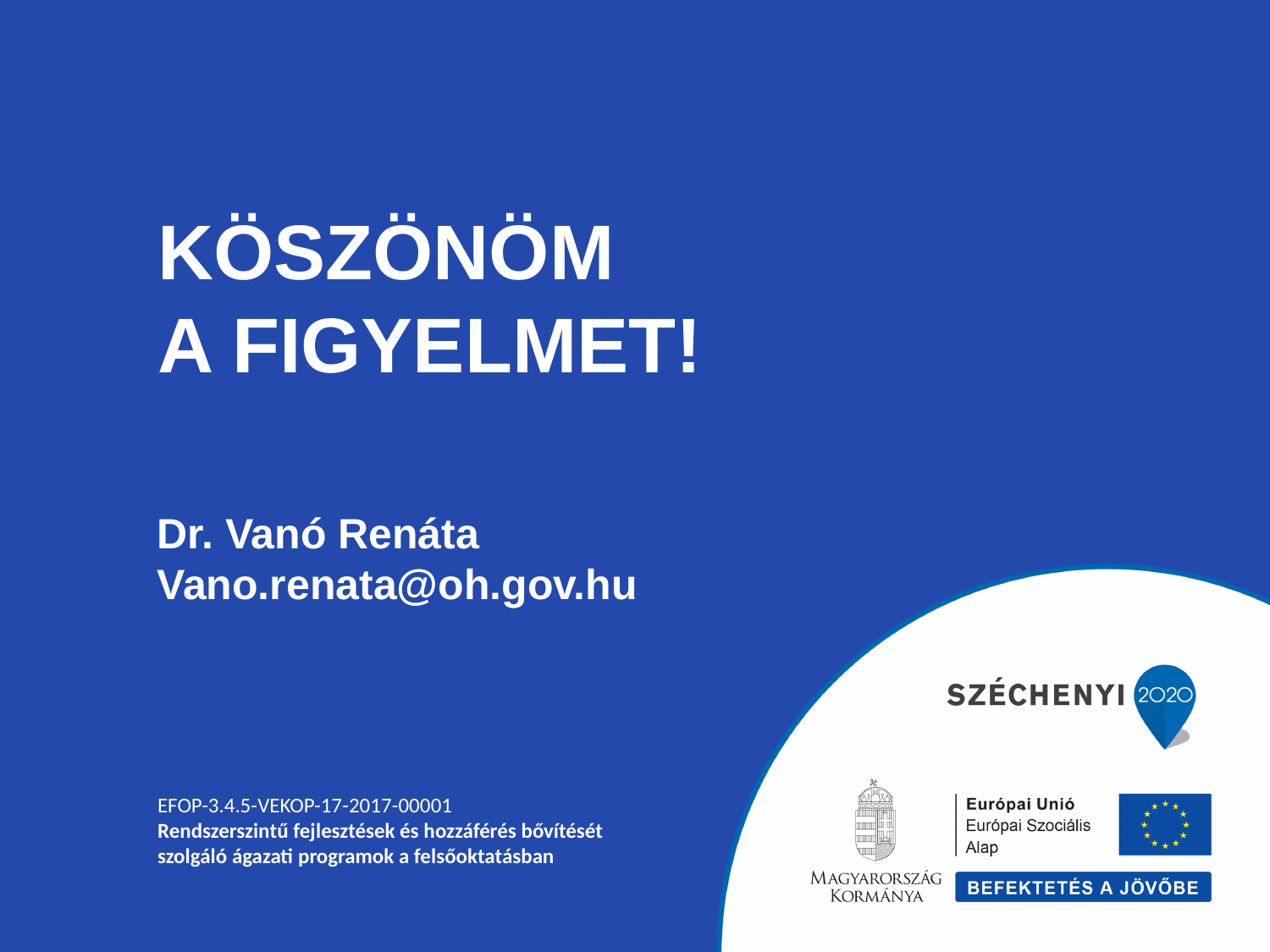

# KÖSZÖNÖM A FIGYELMET!
Dr. Vanó Renáta
Vano.renata@oh.gov.hu
EFOP-3.4.5-VEKOP-17-2017-00001
Rendszerszintű fejlesztések és hozzáférés bővítését
szolgáló ágazati programok a felsőoktatásban